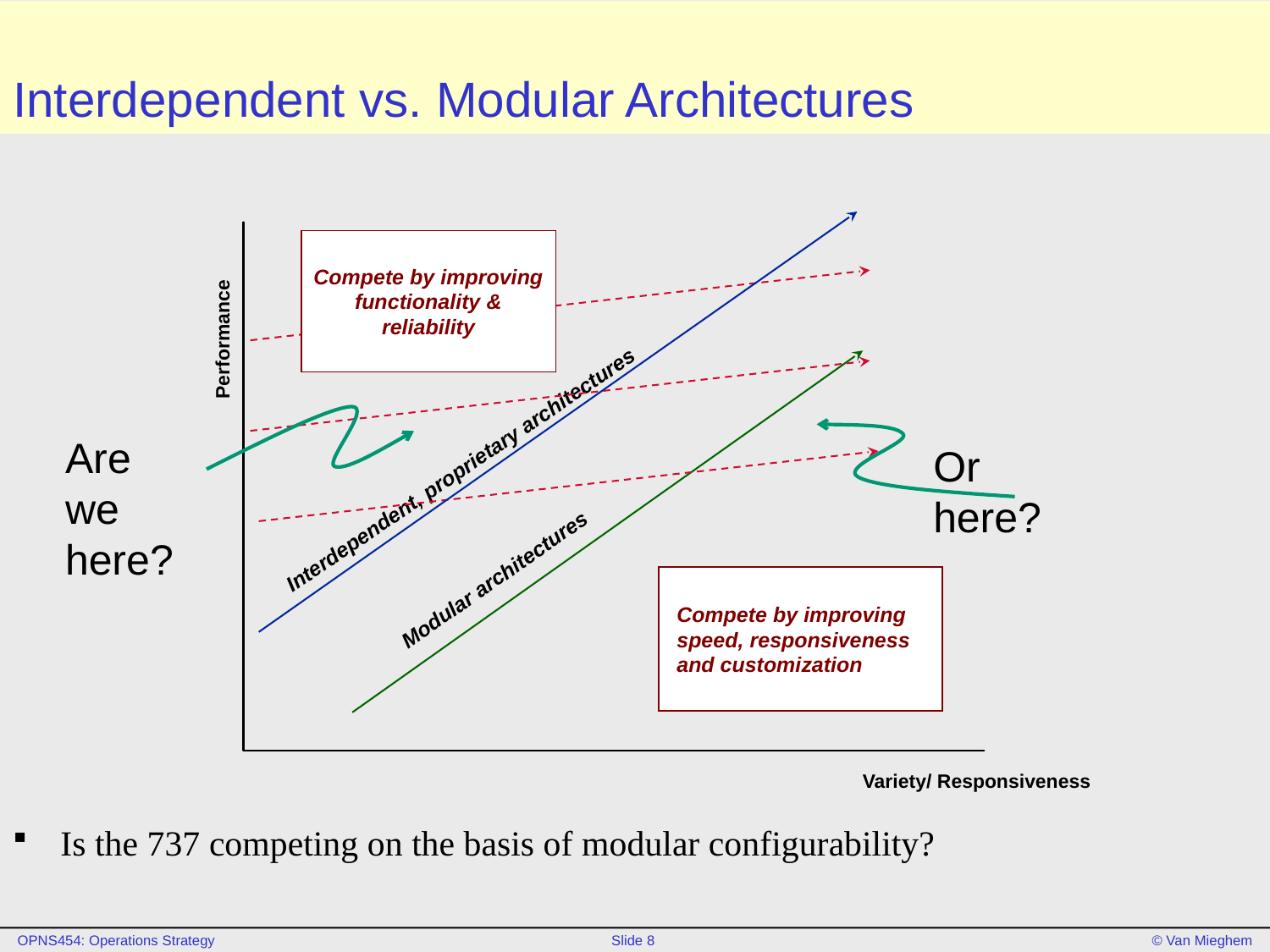

# Interdependent vs. Modular Architectures

Compete by improving
functionality &
reliability

Performance

Interdependent, proprietary architectures

Modular architectures
Compete by improving
speed, responsiveness
and customization

Are we
here?
Or here?

Variety/ Responsiveness
Is the 737 competing on the basis of modular configurability?